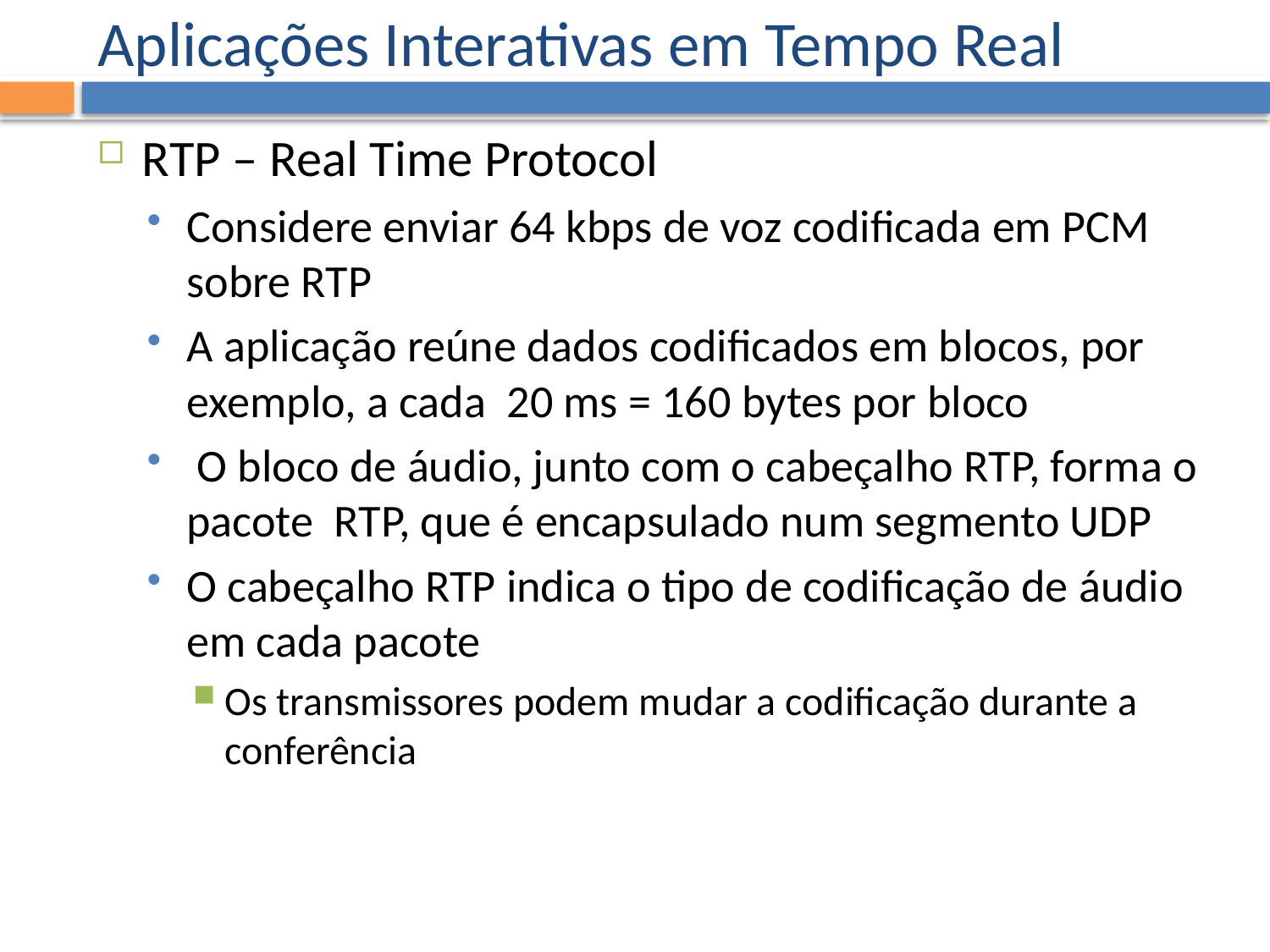

# Aplicações Interativas em Tempo Real
RTP – Real Time Protocol
Considere enviar 64 kbps de voz codificada em PCM sobre RTP
A aplicação reúne dados codificados em blocos, por exemplo, a cada  20 ms = 160 bytes por bloco
 O bloco de áudio, junto com o cabeçalho RTP, forma o pacote  RTP, que é encapsulado num segmento UDP
O cabeçalho RTP indica o tipo de codificação de áudio em cada pacote
Os transmissores podem mudar a codificação durante a conferência